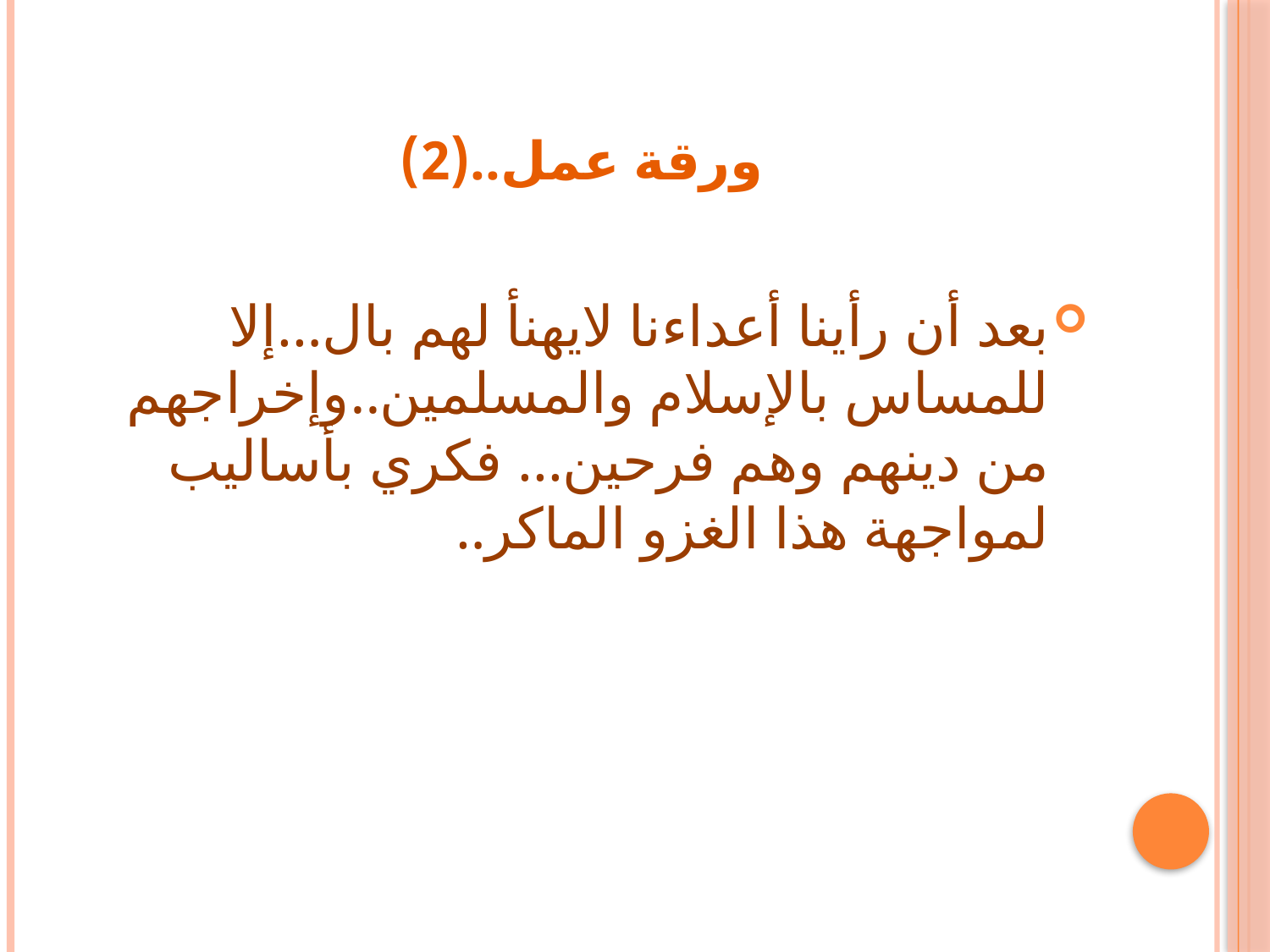

# ورقة عمل..(2)

بعد أن رأينا أعداءنا لايهنأ لهم بال...إلا للمساس بالإسلام والمسلمين..وإخراجهم من دينهم وهم فرحين... فكري بأساليب لمواجهة هذا الغزو الماكر..